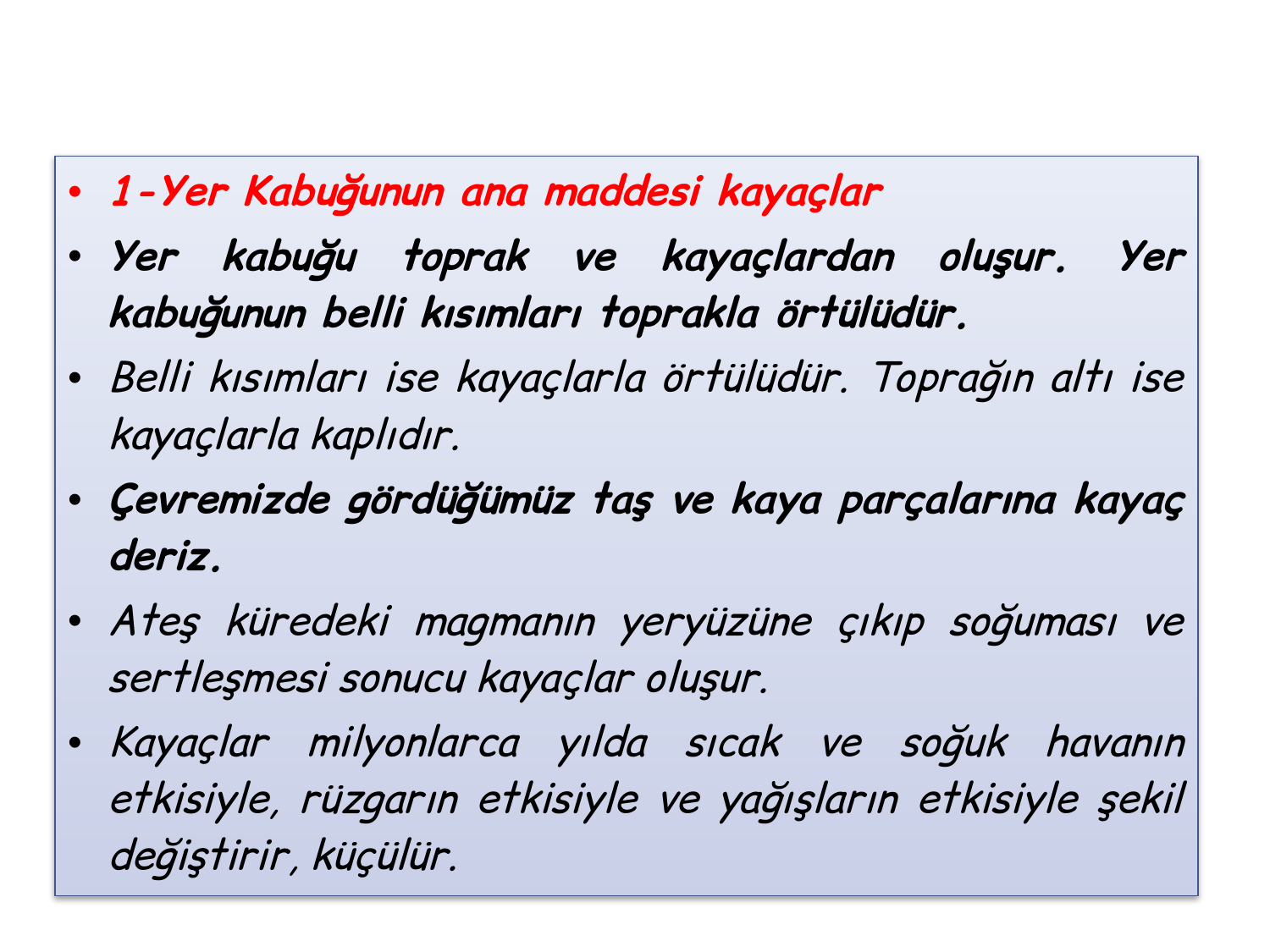

#
1-Yer Kabuğunun ana maddesi kayaçlar
Yer kabuğu toprak ve kayaçlardan oluşur. Yer kabuğunun belli kısımları toprakla örtülüdür.
Belli kısımları ise kayaçlarla örtülüdür. Toprağın altı ise kayaçlarla kaplıdır.
Çevremizde gördüğümüz taş ve kaya parçalarına kayaç deriz.
Ateş küredeki magmanın yeryüzüne çıkıp soğuması ve sertleşmesi sonucu kayaçlar oluşur.
Kayaçlar milyonlarca yılda sıcak ve soğuk havanın etkisiyle, rüzgarın etkisiyle ve yağışların etkisiyle şekil değiştirir, küçülür.